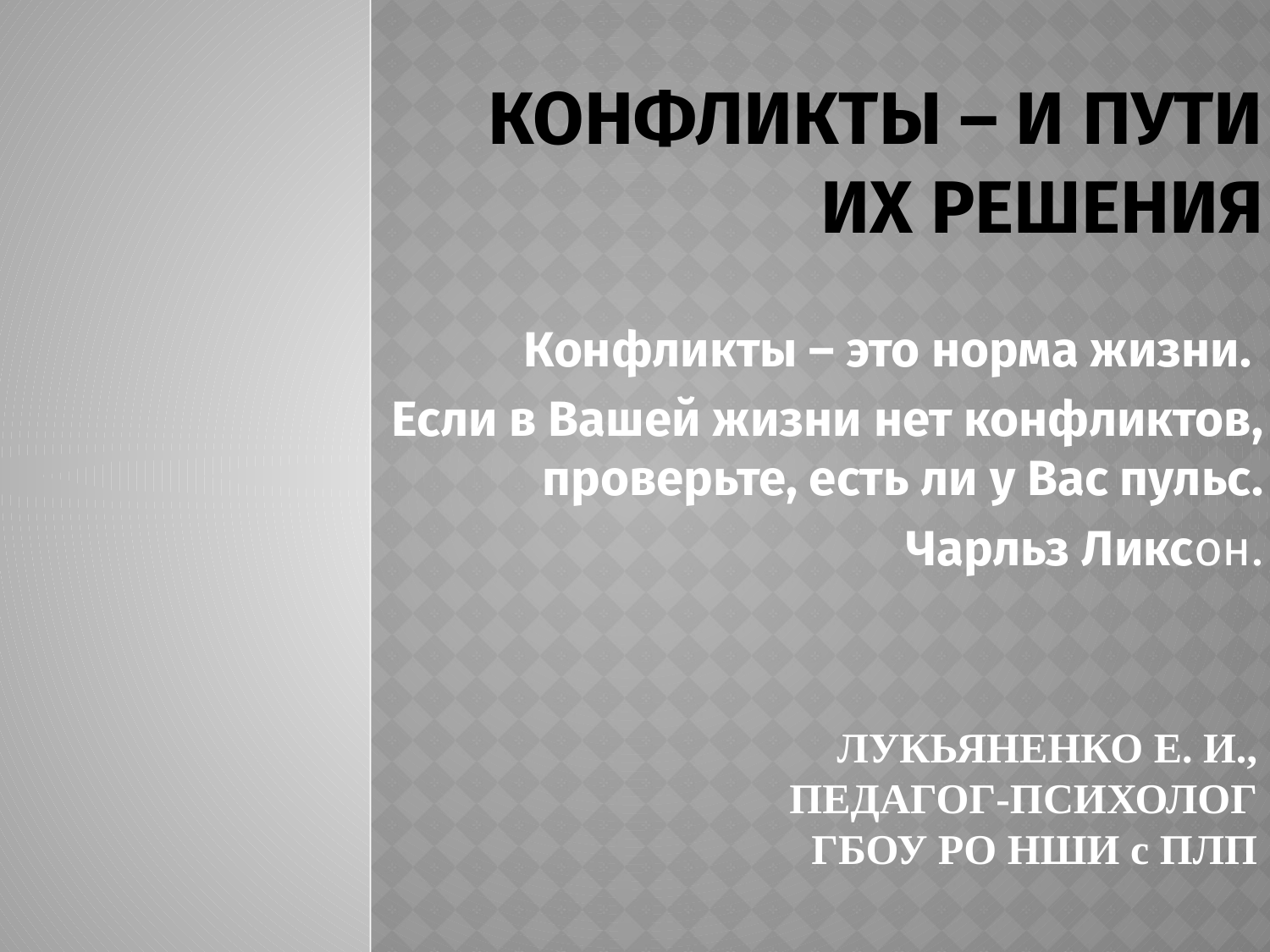

# Конфликты – и пути их решения
Конфликты – это норма жизни.
Если в Вашей жизни нет конфликтов, проверьте, есть ли у Вас пульс.
Чарльз Ликсон.
                   ЛУКЬЯНЕНКО Е. И.,
                 ПЕДАГОГ-ПСИХОЛОГ
   ГБОУ РО НШИ с ПЛП